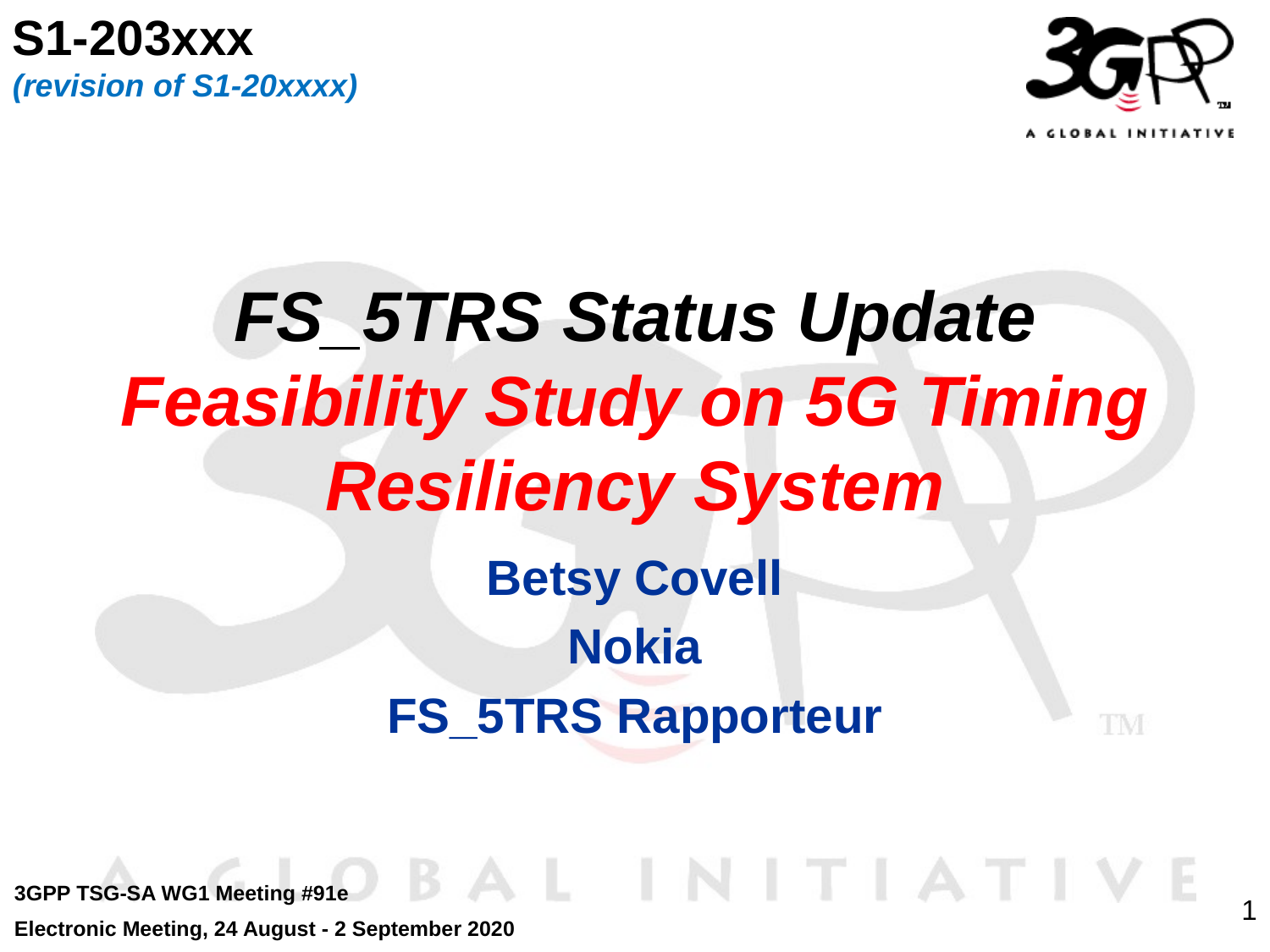

S1-203xxx
(revision of S1-20xxxx)
# FS_5TRS Status Update Feasibility Study on 5G Timing Resiliency System
Betsy Covell
Nokia
FS_5TRS Rapporteur
3GPP TSG-SA WG1 Meeting #91e
Electronic Meeting, 24 August - 2 September 2020
1